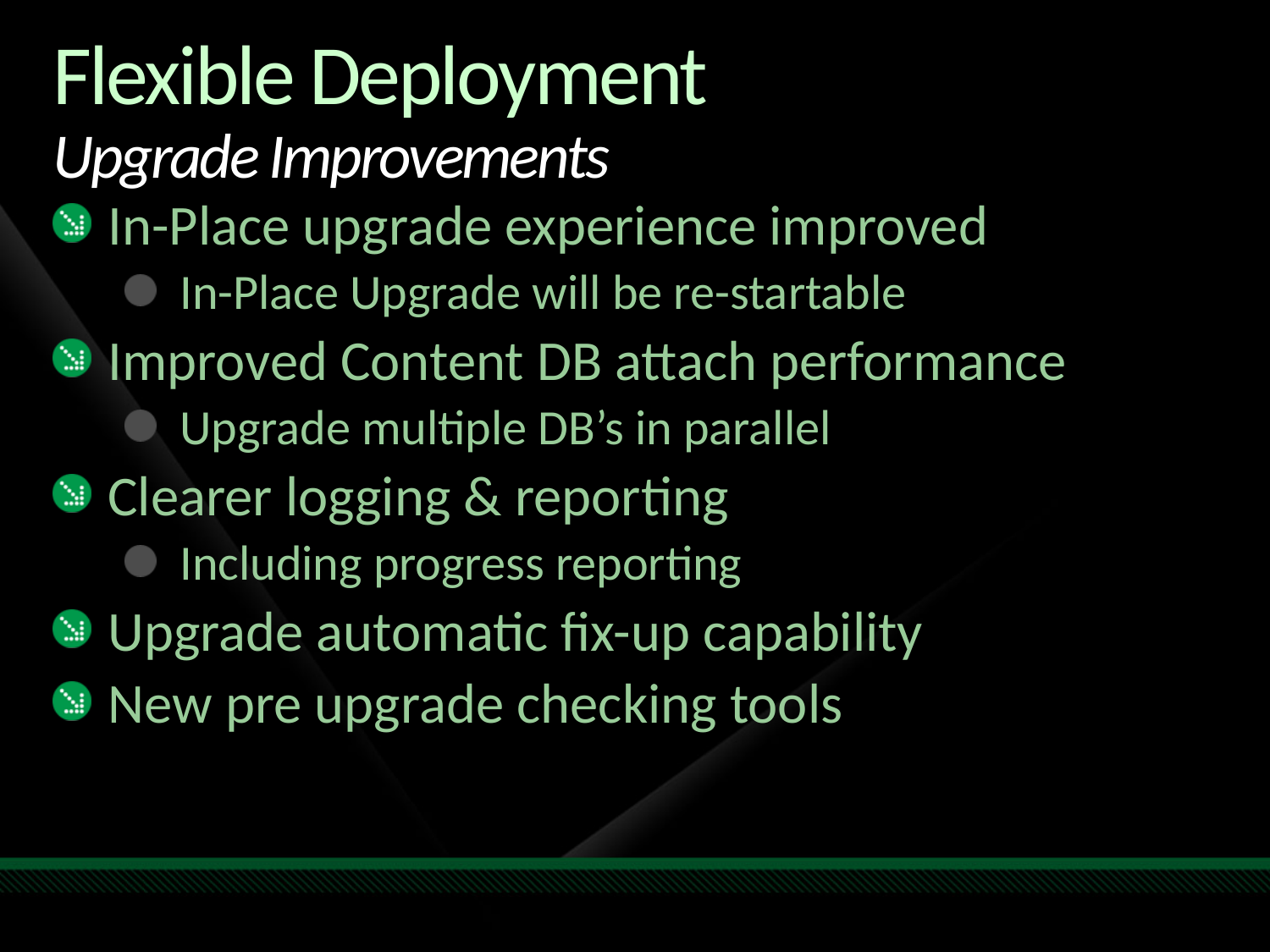

# Flexible Deployment Upgrade Improvements
In-Place upgrade experience improved
In-Place Upgrade will be re-startable
Improved Content DB attach performance
Upgrade multiple DB’s in parallel
Clearer logging & reporting
Including progress reporting
Upgrade automatic fix-up capability
New pre upgrade checking tools